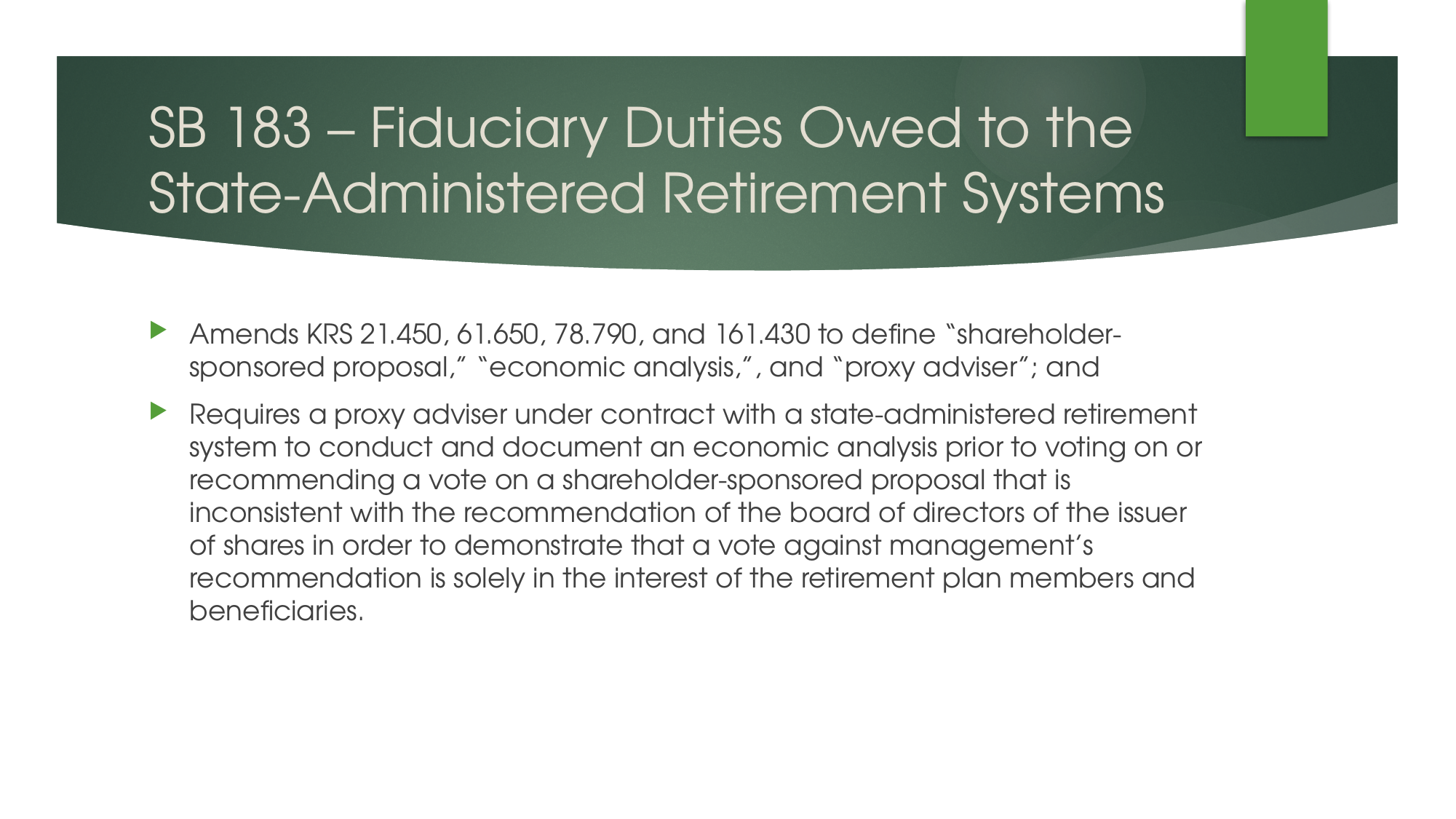

# SB 183 – Fiduciary Duties Owed to the State-Administered Retirement Systems
Amends KRS 21.450, 61.650, 78.790, and 161.430 to define “shareholder-sponsored proposal,” “economic analysis,”, and “proxy adviser”; and
Requires a proxy adviser under contract with a state-administered retirement system to conduct and document an economic analysis prior to voting on or recommending a vote on a shareholder-sponsored proposal that is inconsistent with the recommendation of the board of directors of the issuer of shares in order to demonstrate that a vote against management’s recommendation is solely in the interest of the retirement plan members and beneficiaries.